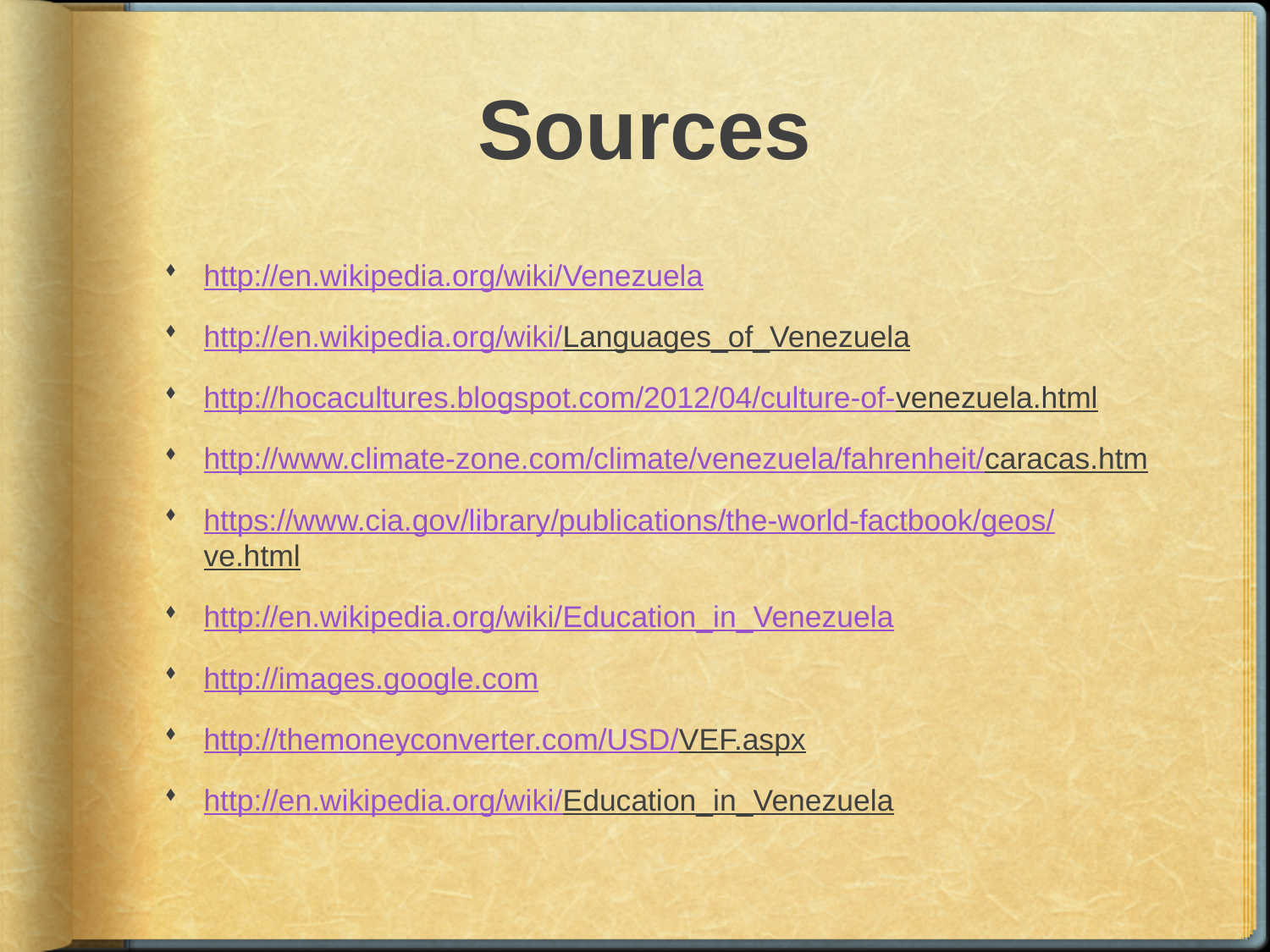

# Sources
http://en.wikipedia.org/wiki/Venezuela
http://en.wikipedia.org/wiki/Languages_of_Venezuela
http://hocacultures.blogspot.com/2012/04/culture-of-venezuela.html
http://www.climate-zone.com/climate/venezuela/fahrenheit/caracas.htm
https://www.cia.gov/library/publications/the-world-factbook/geos/ve.html
http://en.wikipedia.org/wiki/Education_in_Venezuela
http://images.google.com
http://themoneyconverter.com/USD/VEF.aspx
http://en.wikipedia.org/wiki/Education_in_Venezuela